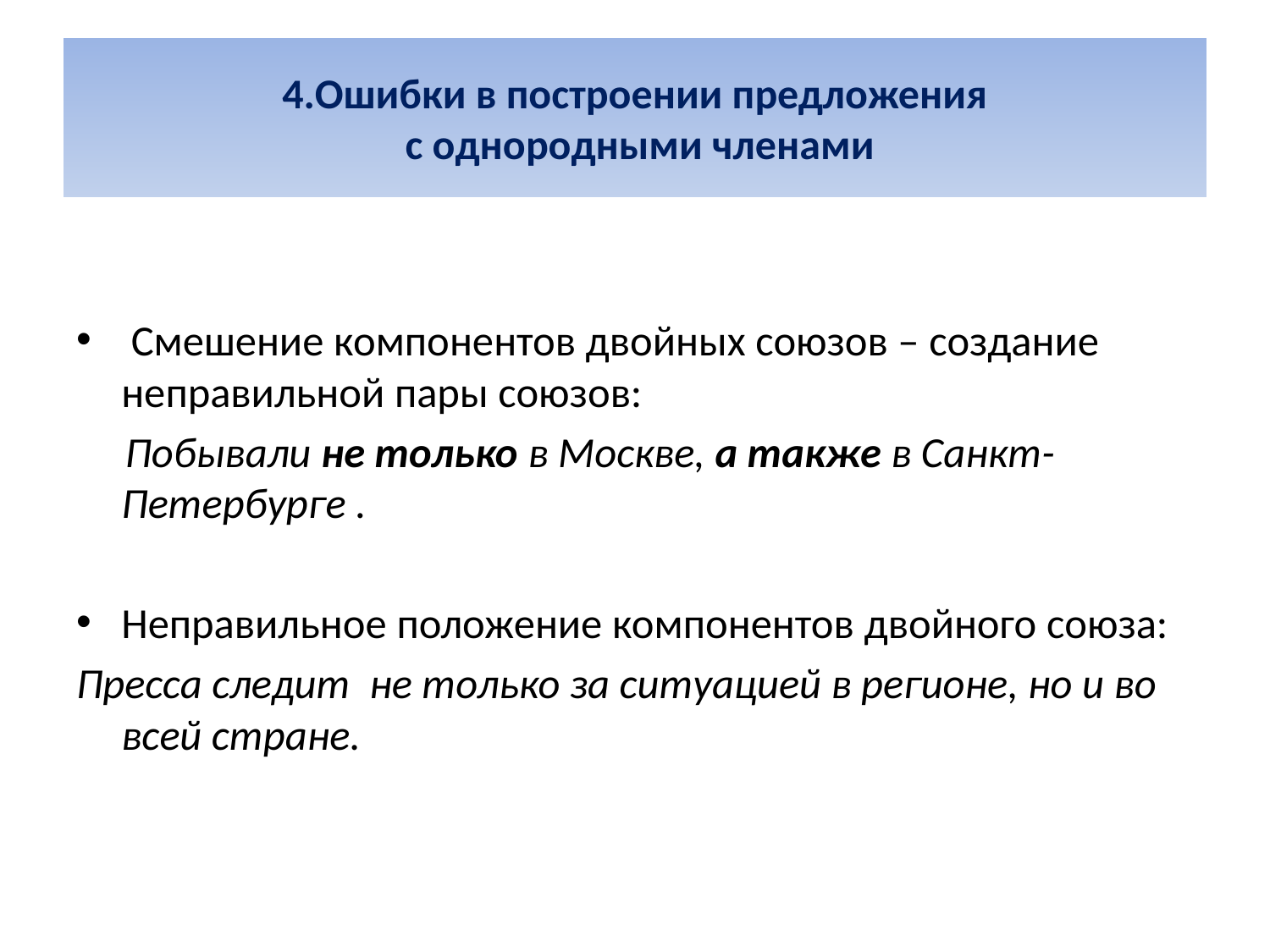

# 4.Ошибки в построении предложения с однородными членами

 Смешение компонентов двойных союзов – создание неправильной пары союзов:
     Побывали не только в Москве, а также в Санкт-Петербурге .

Неправильное положение компонентов двойного союза:
Пресса следит  не только за ситуацией в регионе, но и во всей стране.